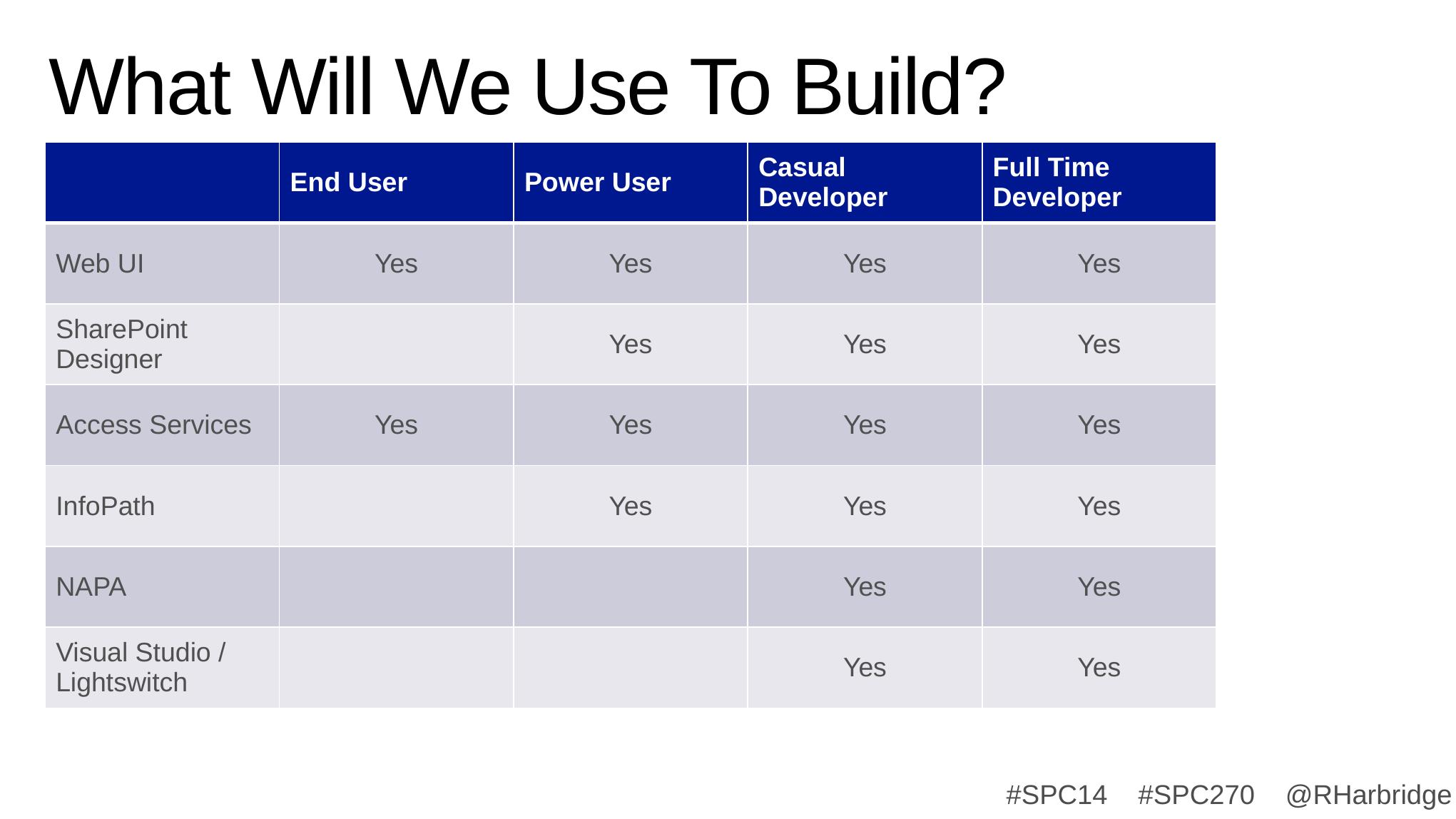

# What Will We Use To Build?

|  | End User | Power User | Casual Developer | Full Time Developer |
| --- | --- | --- | --- | --- |
| Web UI | Yes | Yes | Yes | Yes |
| SharePoint Designer |  | Yes | Yes | Yes |
| Access Services | Yes | Yes | Yes | Yes |
| InfoPath |  | Yes | Yes | Yes |
| NAPA |  |  | Yes | Yes |
| Visual Studio / Lightswitch |  |  | Yes | Yes |